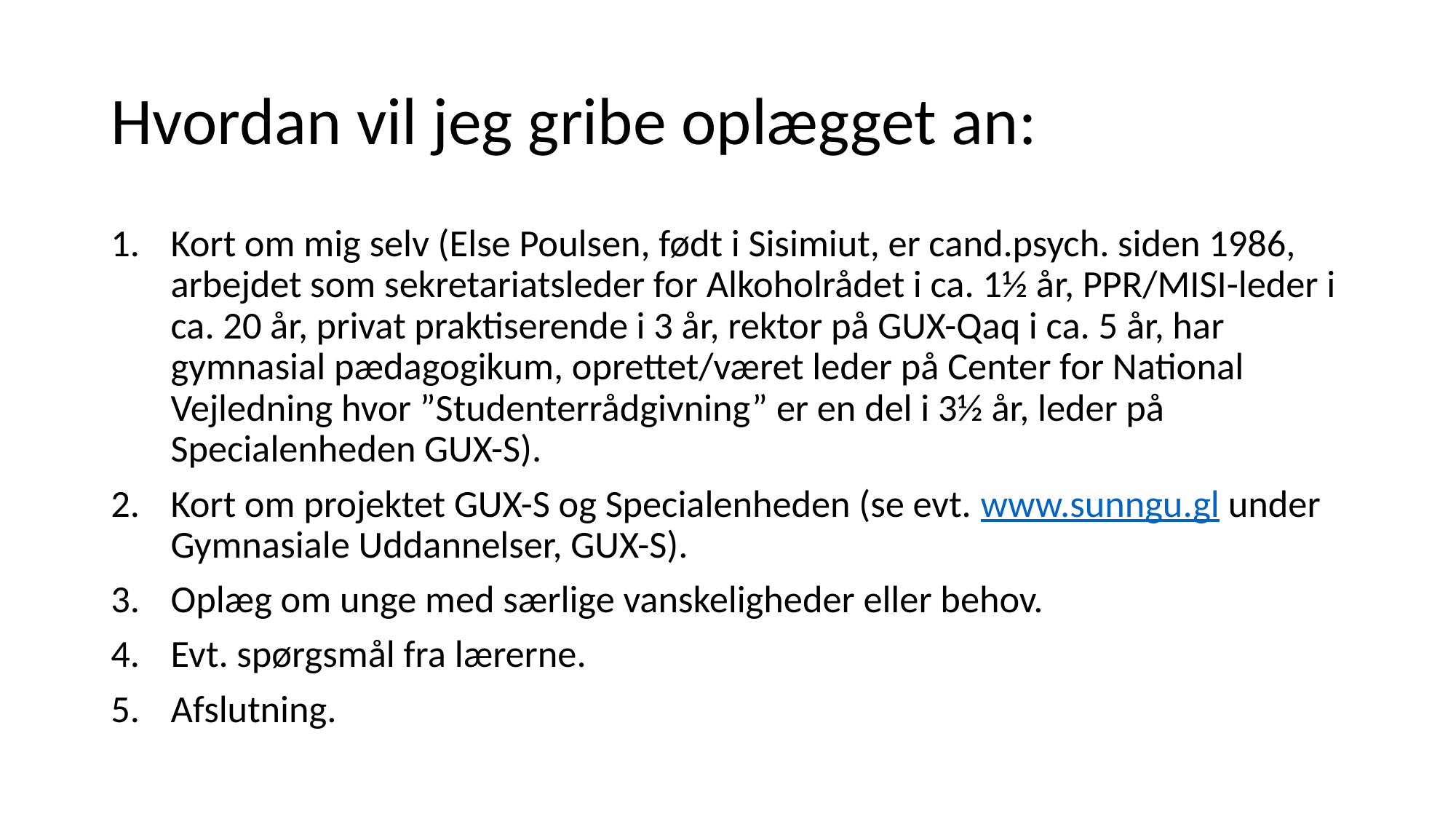

# Hvordan vil jeg gribe oplægget an:
Kort om mig selv (Else Poulsen, født i Sisimiut, er cand.psych. siden 1986, arbejdet som sekretariatsleder for Alkoholrådet i ca. 1½ år, PPR/MISI-leder i ca. 20 år, privat praktiserende i 3 år, rektor på GUX-Qaq i ca. 5 år, har gymnasial pædagogikum, oprettet/været leder på Center for National Vejledning hvor ”Studenterrådgivning” er en del i 3½ år, leder på Specialenheden GUX-S).
Kort om projektet GUX-S og Specialenheden (se evt. www.sunngu.gl under Gymnasiale Uddannelser, GUX-S).
Oplæg om unge med særlige vanskeligheder eller behov.
Evt. spørgsmål fra lærerne.
Afslutning.